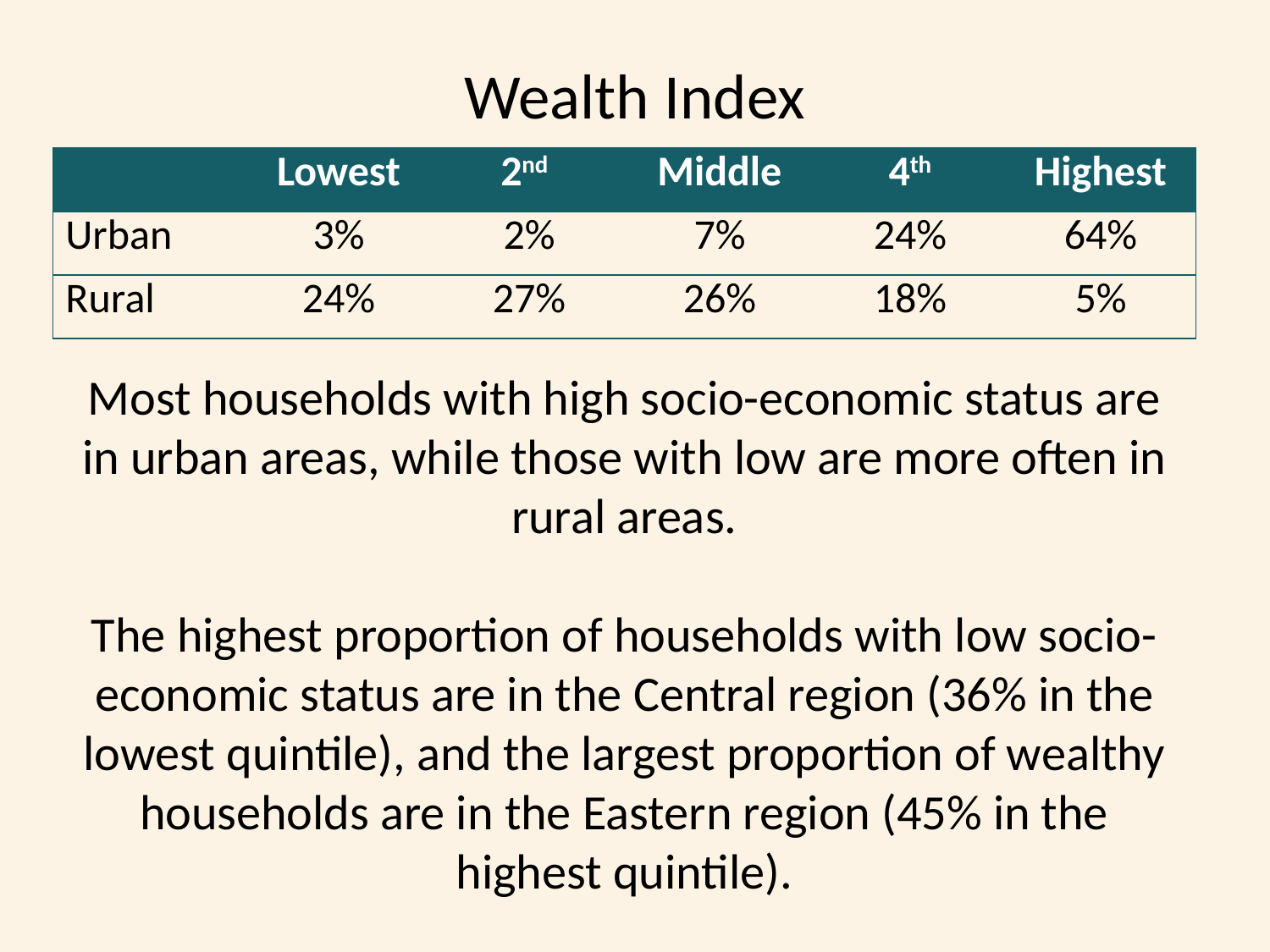

# Wealth Index
|  | Lowest | 2nd | Middle | 4th | Highest |
| --- | --- | --- | --- | --- | --- |
| Urban | 3% | 2% | 7% | 24% | 64% |
| Rural | 24% | 27% | 26% | 18% | 5% |
Most households with high socio-economic status are in urban areas, while those with low are more often in rural areas.

The highest proportion of households with low socio-economic status are in the Central region (36% in the lowest quintile), and the largest proportion of wealthy households are in the Eastern region (45% in the highest quintile).